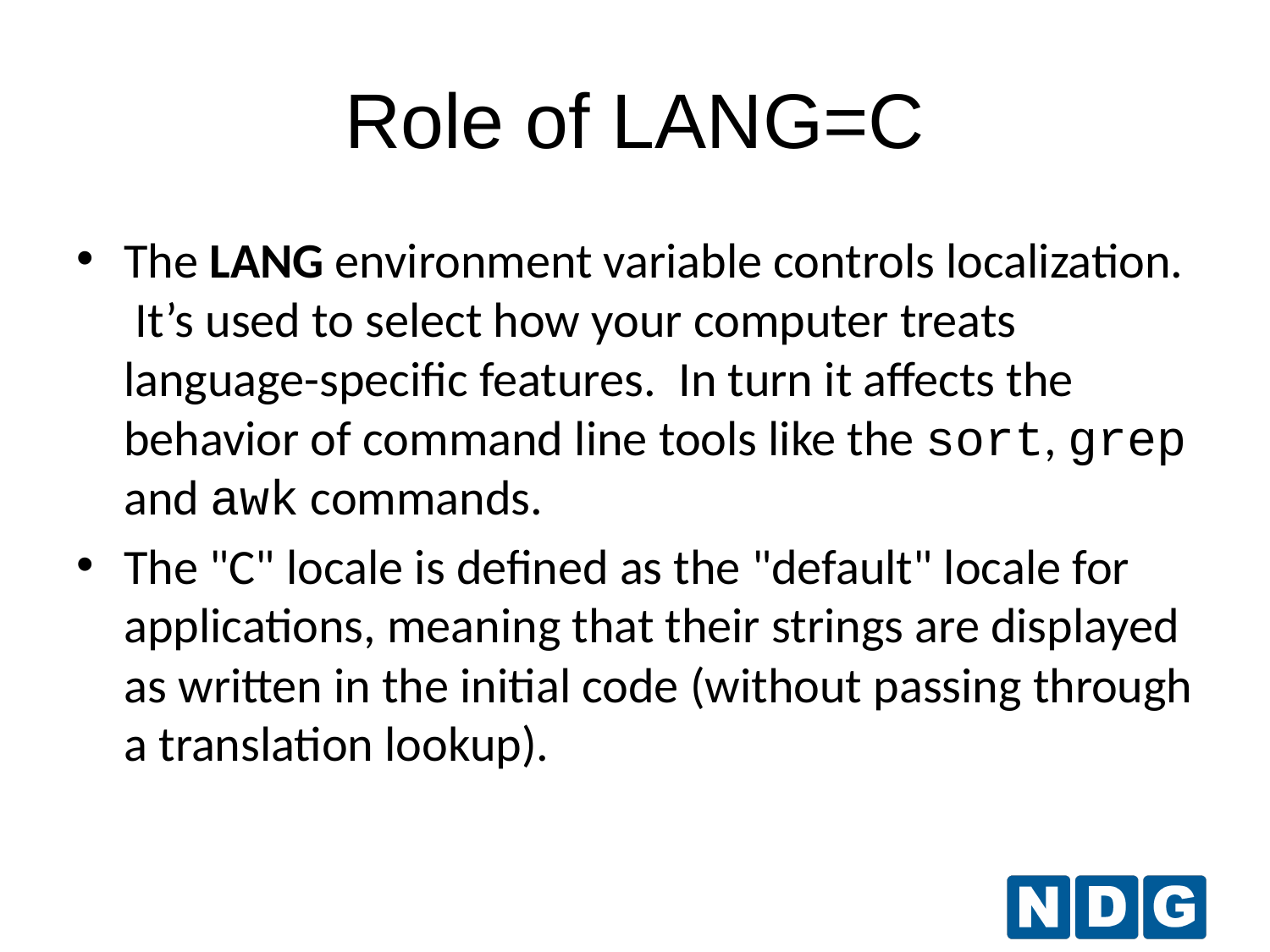

Role of LANG=C
The LANG environment variable controls localization.  It’s used to select how your computer treats language-specific features.  In turn it affects the behavior of command line tools like the sort, grep and awk commands.
The "C" locale is defined as the "default" locale for applications, meaning that their strings are displayed as written in the initial code (without passing through a translation lookup).